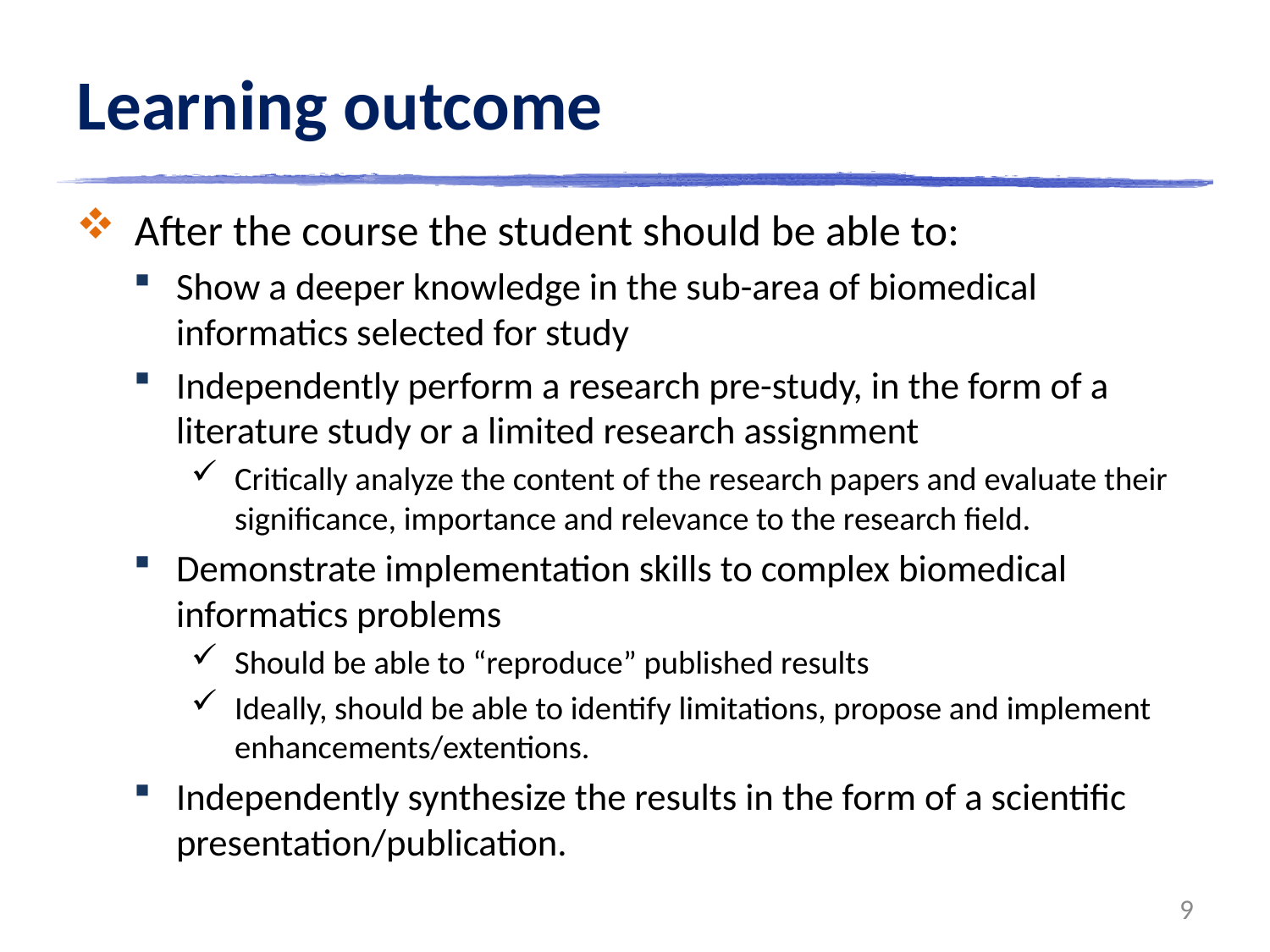

# Learning outcome
After the course the student should be able to:
Show a deeper knowledge in the sub-area of biomedical informatics selected for study
Independently perform a research pre-study, in the form of a literature study or a limited research assignment
Critically analyze the content of the research papers and evaluate their significance, importance and relevance to the research field.
Demonstrate implementation skills to complex biomedical informatics problems
Should be able to “reproduce” published results
Ideally, should be able to identify limitations, propose and implement enhancements/extentions.
Independently synthesize the results in the form of a scientific presentation/publication.
9